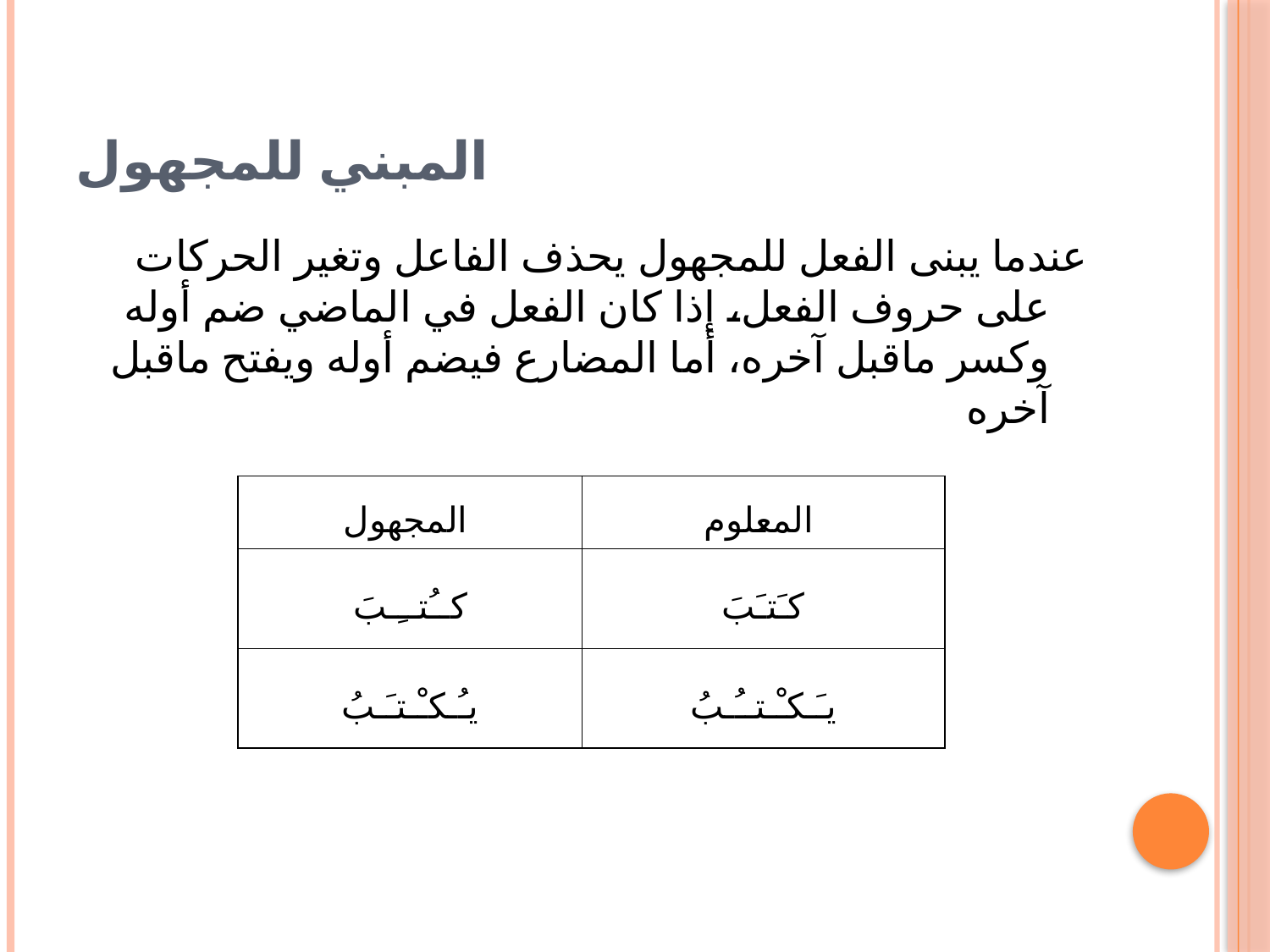

# المبني للمجهول
عندما يبنى الفعل للمجهول يحذف الفاعل وتغير الحركات على حروف الفعل، إذا كان الفعل في الماضي ضم أوله وكسر ماقبل آخره، أما المضارع فيضم أوله ويفتح ماقبل آخره
| المجهول | المعلوم |
| --- | --- |
| كــُتــِـبَ | كـَتـَبَ |
| يـُـكـْـتـَـبُ | يـَـكـْـتــُـبُ |